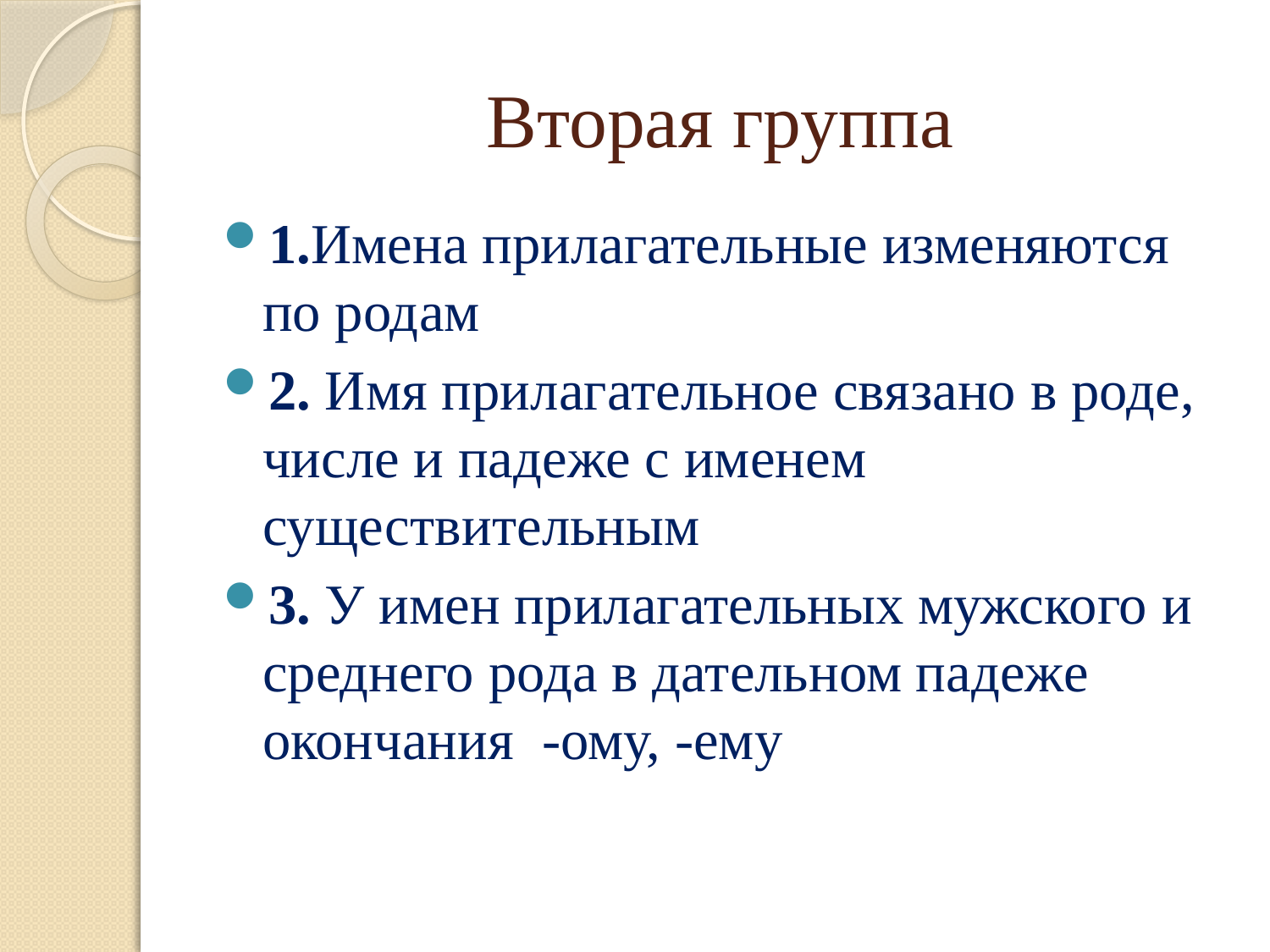

# Вторая группа
1.Имена прилагательные изменяются по родам
2. Имя прилагательное связано в роде, числе и падеже с именем существительным
3. У имен прилагательных мужского и среднего рода в дательном падеже окончания  -ому, -ему